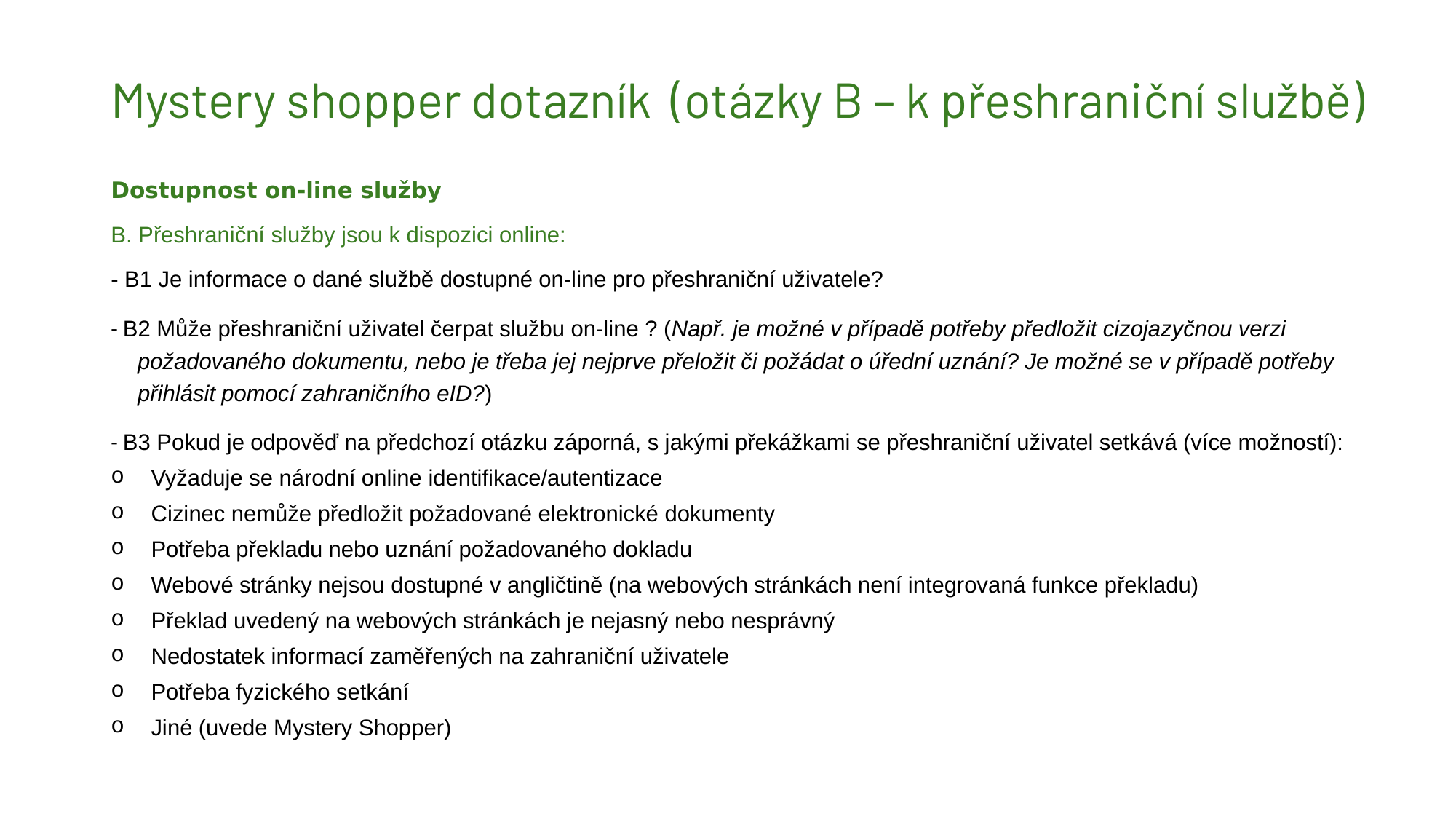

# Mystery shopper dotazník  (otázky B – k přeshraniční službě)
Dostupnost on-line služby
B. Přeshraniční služby jsou k dispozici online:
- B1 Je informace o dané službě dostupné on-line pro přeshraniční uživatele?
- B2 Může přeshraniční uživatel čerpat službu on-line ? (Např. je možné v případě potřeby předložit cizojazyčnou verzi požadovaného dokumentu, nebo je třeba jej nejprve přeložit či požádat o úřední uznání? Je možné se v případě potřeby přihlásit pomocí zahraničního eID?)
- B3 Pokud je odpověď na předchozí otázku záporná, s jakými překážkami se přeshraniční uživatel setkává (více možností):
Vyžaduje se národní online identifikace/autentizace
Cizinec nemůže předložit požadované elektronické dokumenty
Potřeba překladu nebo uznání požadovaného dokladu
Webové stránky nejsou dostupné v angličtině (na webových stránkách není integrovaná funkce překladu)
Překlad uvedený na webových stránkách je nejasný nebo nesprávný
Nedostatek informací zaměřených na zahraniční uživatele
Potřeba fyzického setkání
Jiné (uvede Mystery Shopper)